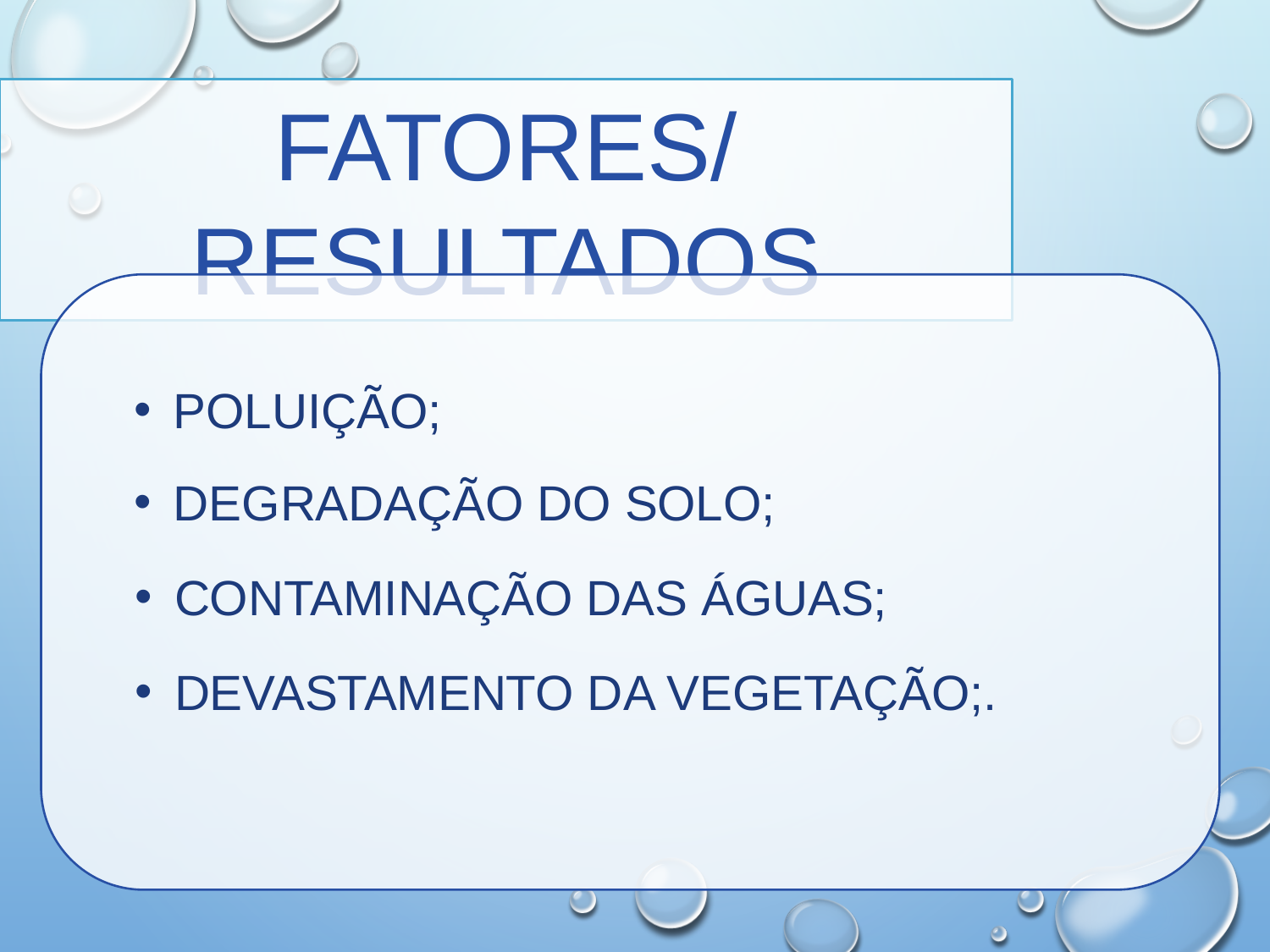

FATORES/RESULTADOS

POLUIÇÃO;
DEGRADAÇÃO DO SOLO;
CONTAMINAÇÃO DAS ÁGUAS;
DEVASTAMENTO DA VEGETAÇÃO;.